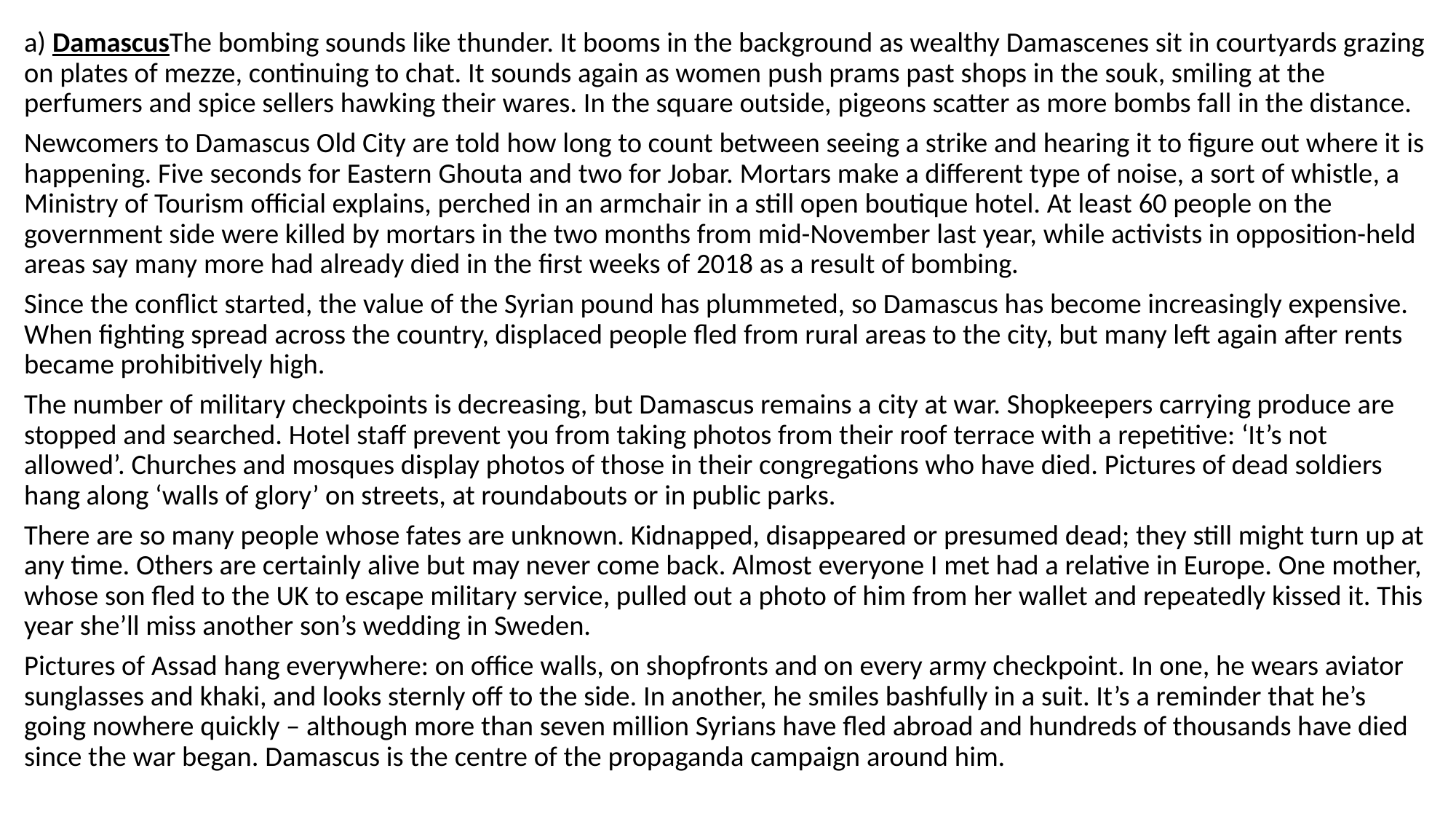

a) DamascusThe bombing sounds like thunder. It booms in the background as wealthy Damascenes sit in courtyards grazing on plates of mezze, continuing to chat. It sounds again as women push prams past shops in the souk, smiling at the perfumers and spice sellers hawking their wares. In the square outside, pigeons scatter as more bombs fall in the distance.
Newcomers to Damascus Old City are told how long to count between seeing a strike and hearing it to figure out where it is happening. Five seconds for Eastern Ghouta and two for Jobar. Mortars make a different type of noise, a sort of whistle, a Ministry of Tourism official explains, perched in an armchair in a still open boutique hotel. At least 60 people on the government side were killed by mortars in the two months from mid-November last year, while activists in opposition-held areas say many more had already died in the first weeks of 2018 as a result of bombing.
Since the conflict started, the value of the Syrian pound has plummeted, so Damascus has become increasingly expensive. When fighting spread across the country, displaced people fled from rural areas to the city, but many left again after rents became prohibitively high.
The number of military checkpoints is decreasing, but Damascus remains a city at war. Shopkeepers carrying produce are stopped and searched. Hotel staff prevent you from taking photos from their roof terrace with a repetitive: ‘It’s not allowed’. Churches and mosques display photos of those in their congregations who have died. Pictures of dead soldiers hang along ‘walls of glory’ on streets, at roundabouts or in public parks.
There are so many people whose fates are unknown. Kidnapped, disappeared or presumed dead; they still might turn up at any time. Others are certainly alive but may never come back. Almost everyone I met had a relative in Europe. One mother, whose son fled to the UK to escape military service, pulled out a photo of him from her wallet and repeatedly kissed it. This year she’ll miss another son’s wedding in Sweden.
Pictures of Assad hang everywhere: on office walls, on shopfronts and on every army checkpoint. In one, he wears aviator sunglasses and khaki, and looks sternly off to the side. In another, he smiles bashfully in a suit. It’s a reminder that he’s going nowhere quickly – although more than seven million Syrians have fled abroad and hundreds of thousands have died since the war began. Damascus is the centre of the propaganda campaign around him.